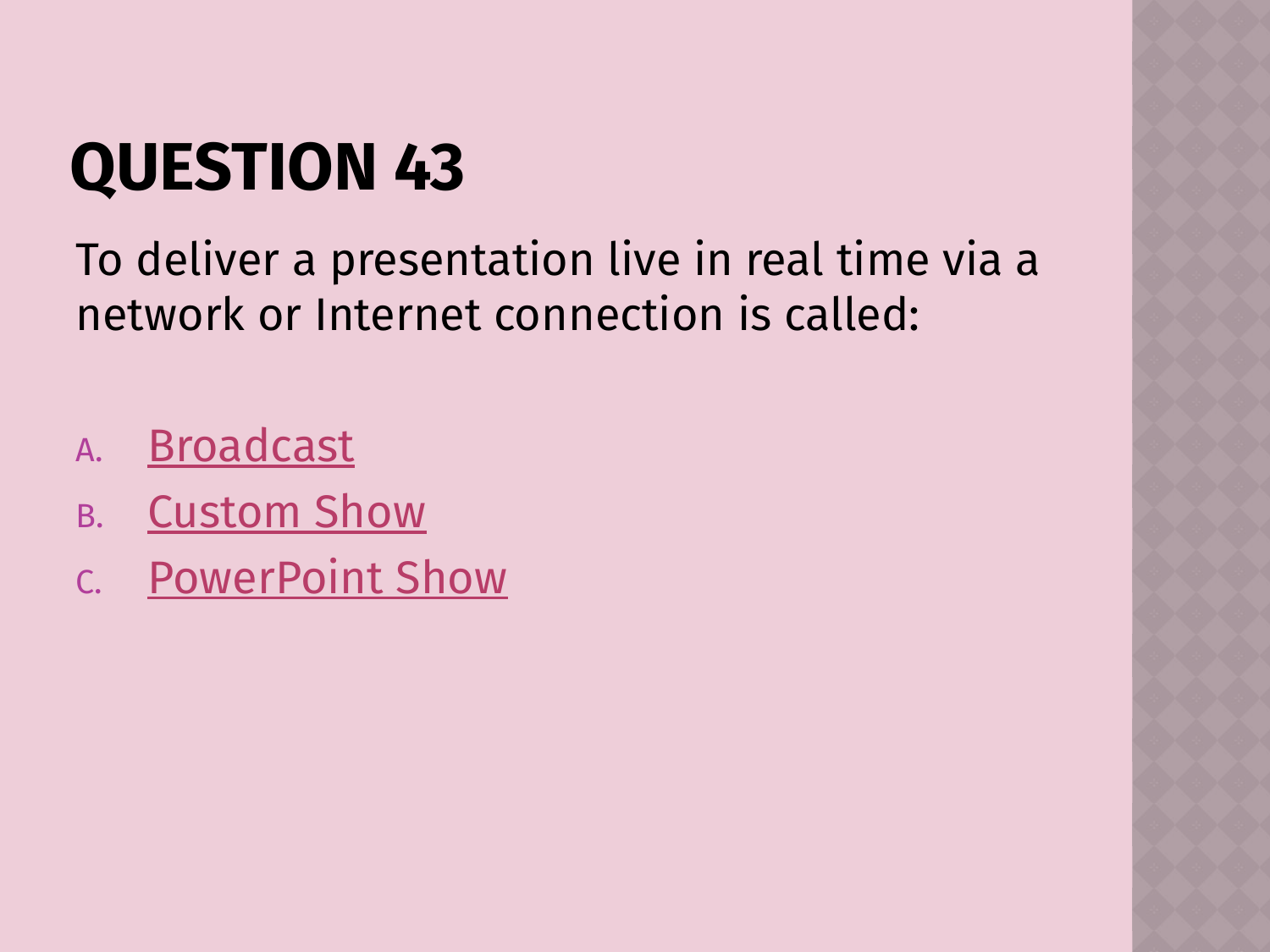

# Question 43
To deliver a presentation live in real time via a network or Internet connection is called:

Broadcast
Custom Show
PowerPoint Show